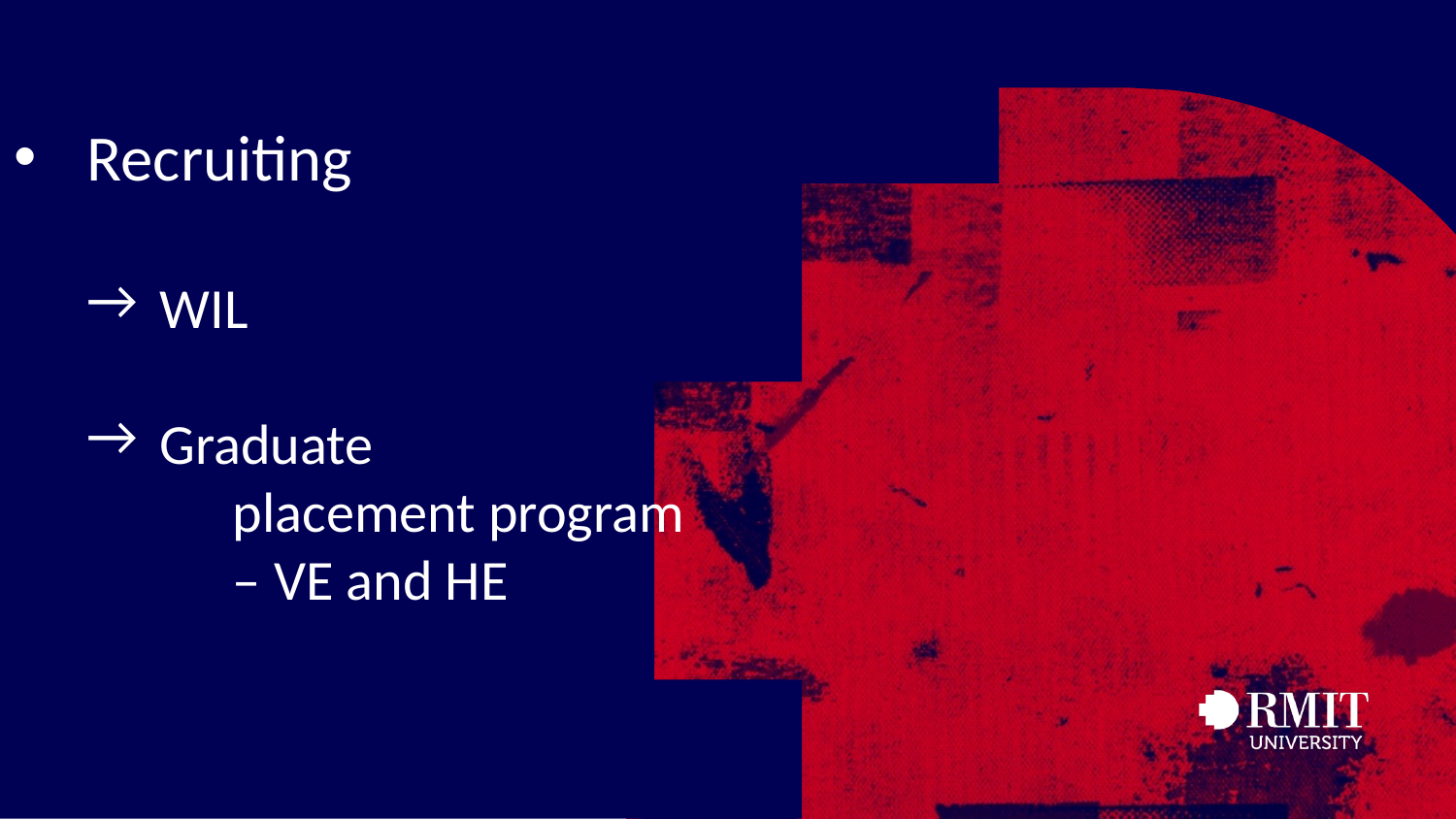

Recruiting
WIL
Graduate
	placement program
	– VE and HE

#